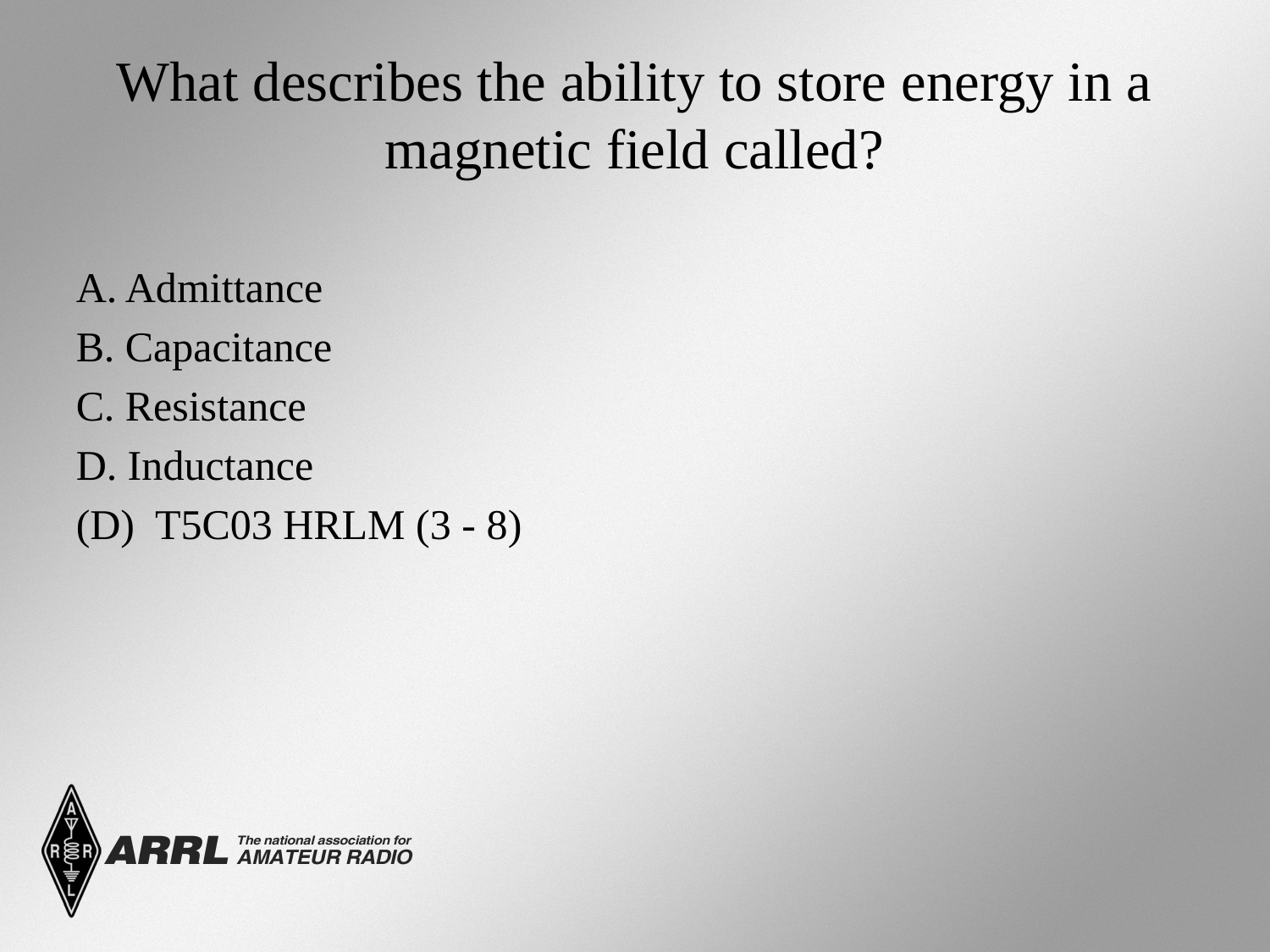

# What describes the ability to store energy in a magnetic field called?
A. Admittance
B. Capacitance
C. Resistance
D. Inductance
(D)  T5C03 HRLM (3 - 8)